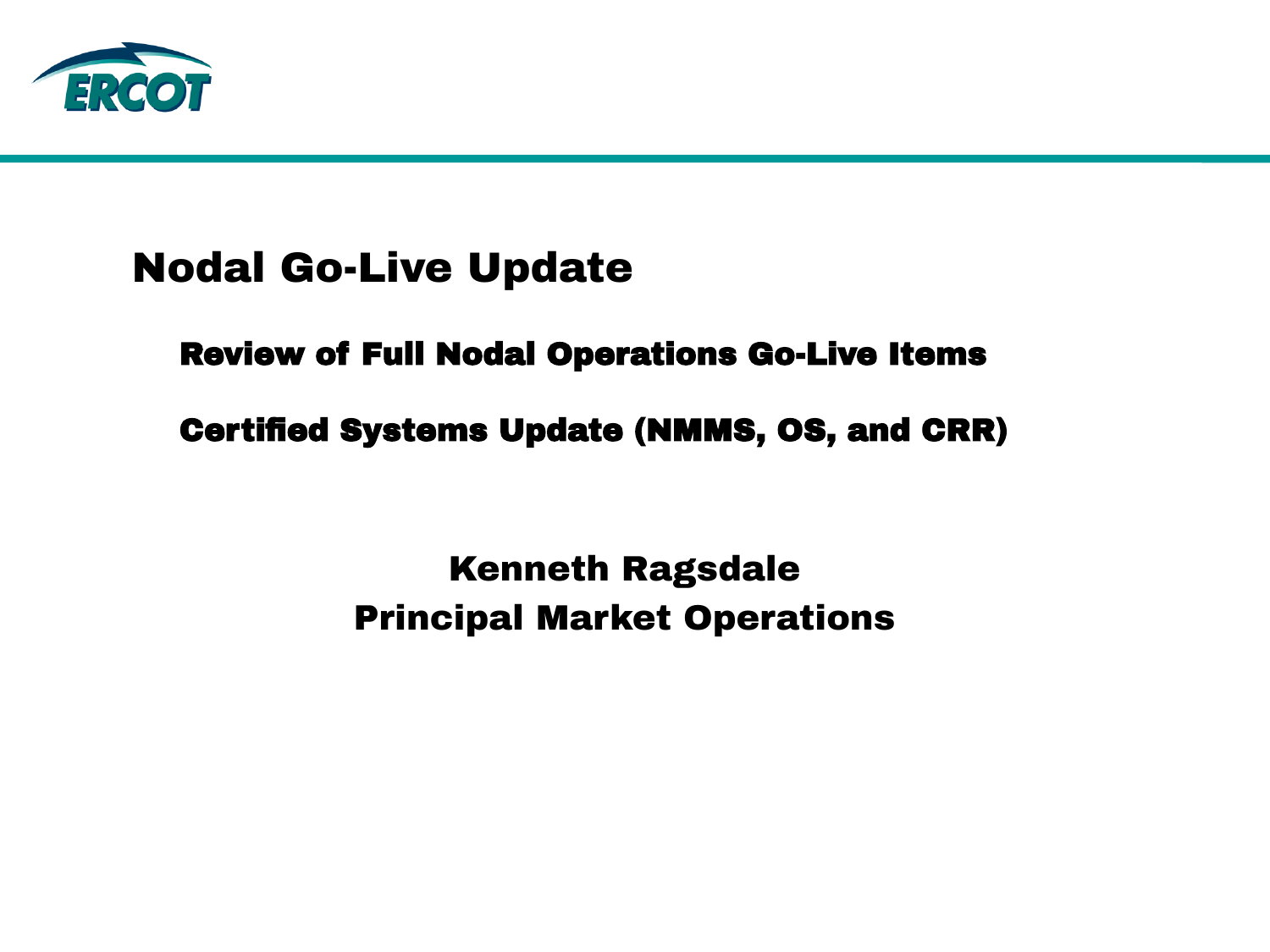

# Nodal Go-Live Update Review of Full Nodal Operations Go-Live Items Certified Systems Update (NMMS, OS, and CRR)
Kenneth Ragsdale
Principal Market Operations